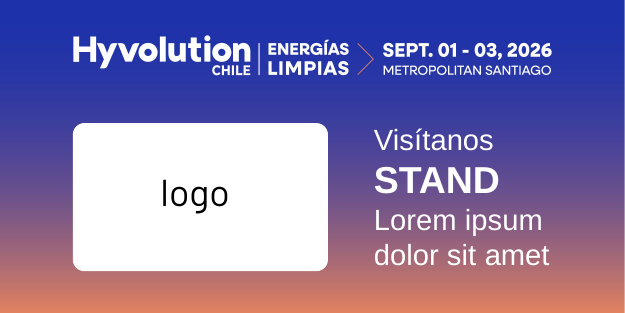

Visítanos STAND
Lorem ipsum dolor sit amet

logo